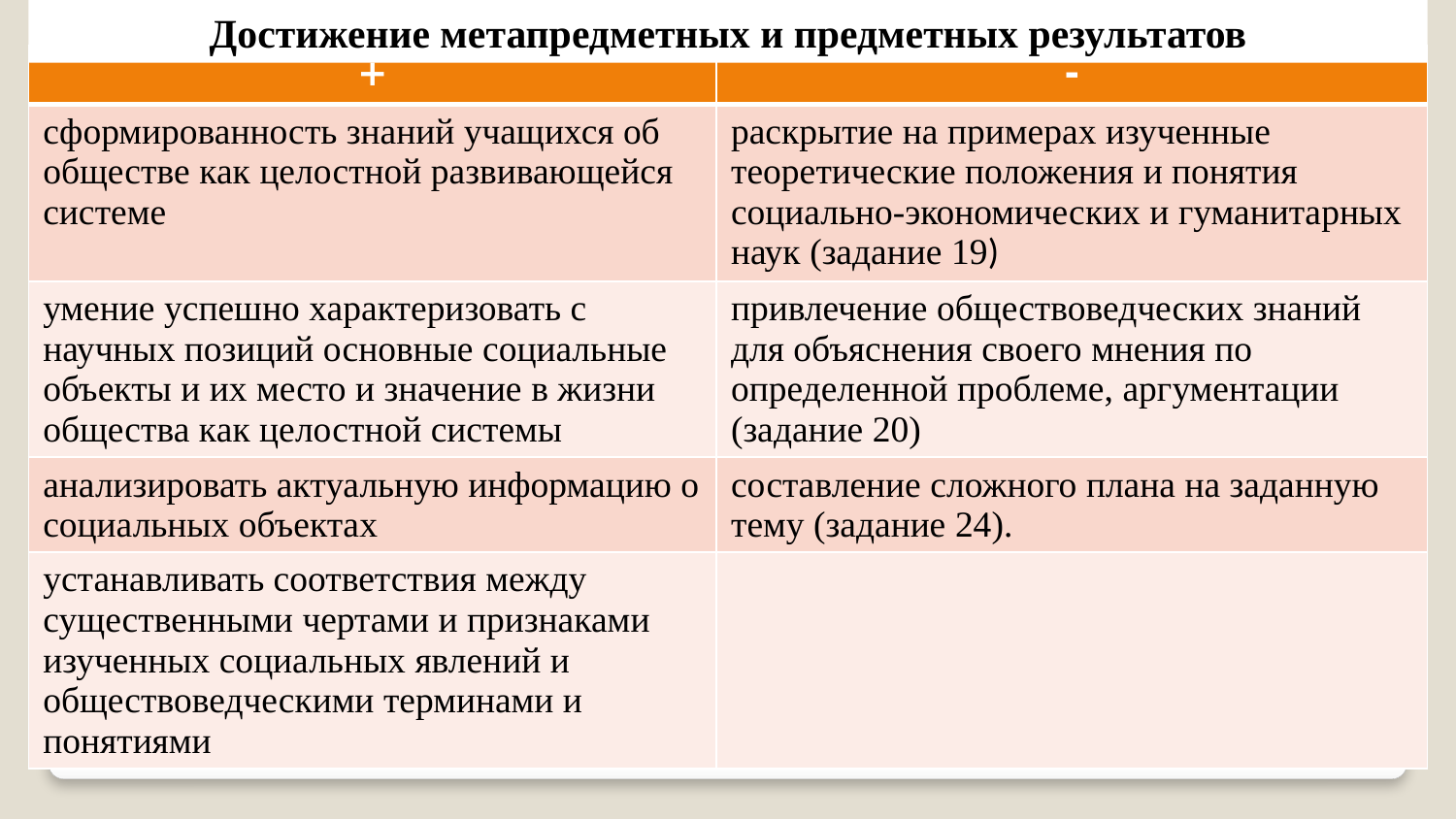

Достижение метапредметных и предметных результатов
| + | - |
| --- | --- |
| сформированность знаний учащихся об обществе как целостной развивающейся системе | раскрытие на примерах изученные теоретические положения и понятия социально-экономических и гуманитарных наук (задание 19) |
| умение успешно характеризовать с научных позиций основные социальные объекты и их место и значение в жизни общества как целостной системы | привлечение обществоведческих знаний для объяснения своего мнения по определенной проблеме, аргументации (задание 20) |
| анализировать актуальную информацию о социальных объектах | составление сложного плана на заданную тему (задание 24). |
| устанавливать соответствия между существенными чертами и признаками изученных социальных явлений и обществоведческими терминами и понятиями |  |